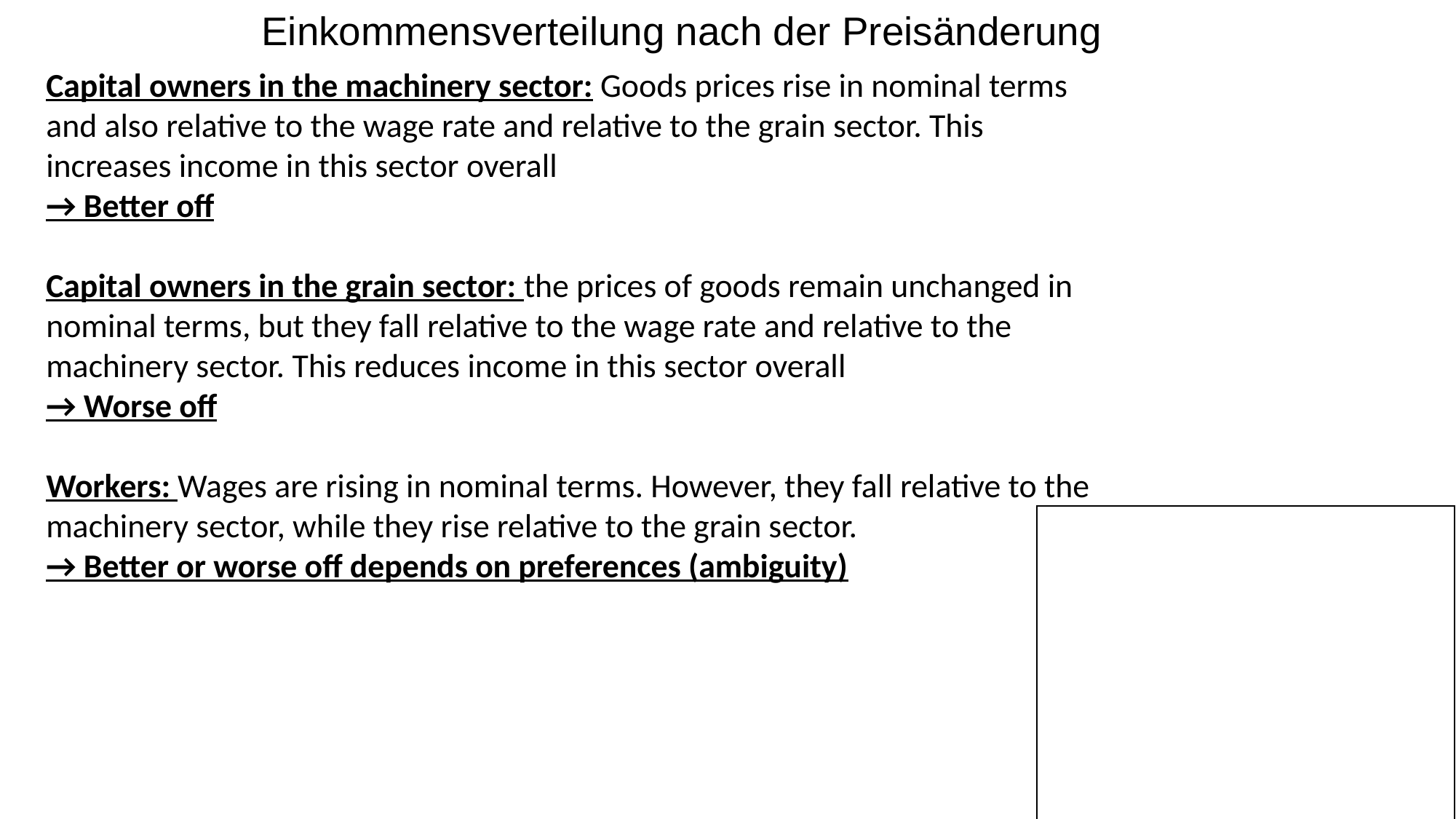

Einkommensverteilung nach der Preisänderung
Capital owners in the machinery sector: Goods prices rise in nominal terms and also relative to the wage rate and relative to the grain sector. This increases income in this sector overall
→ Better off

Capital owners in the grain sector: the prices of goods remain unchanged in nominal terms, but they fall relative to the wage rate and relative to the machinery sector. This reduces income in this sector overall
→ Worse off

Workers: Wages are rising in nominal terms. However, they fall relative to the machinery sector, while they rise relative to the grain sector.
→ Better or worse off depends on preferences (ambiguity)